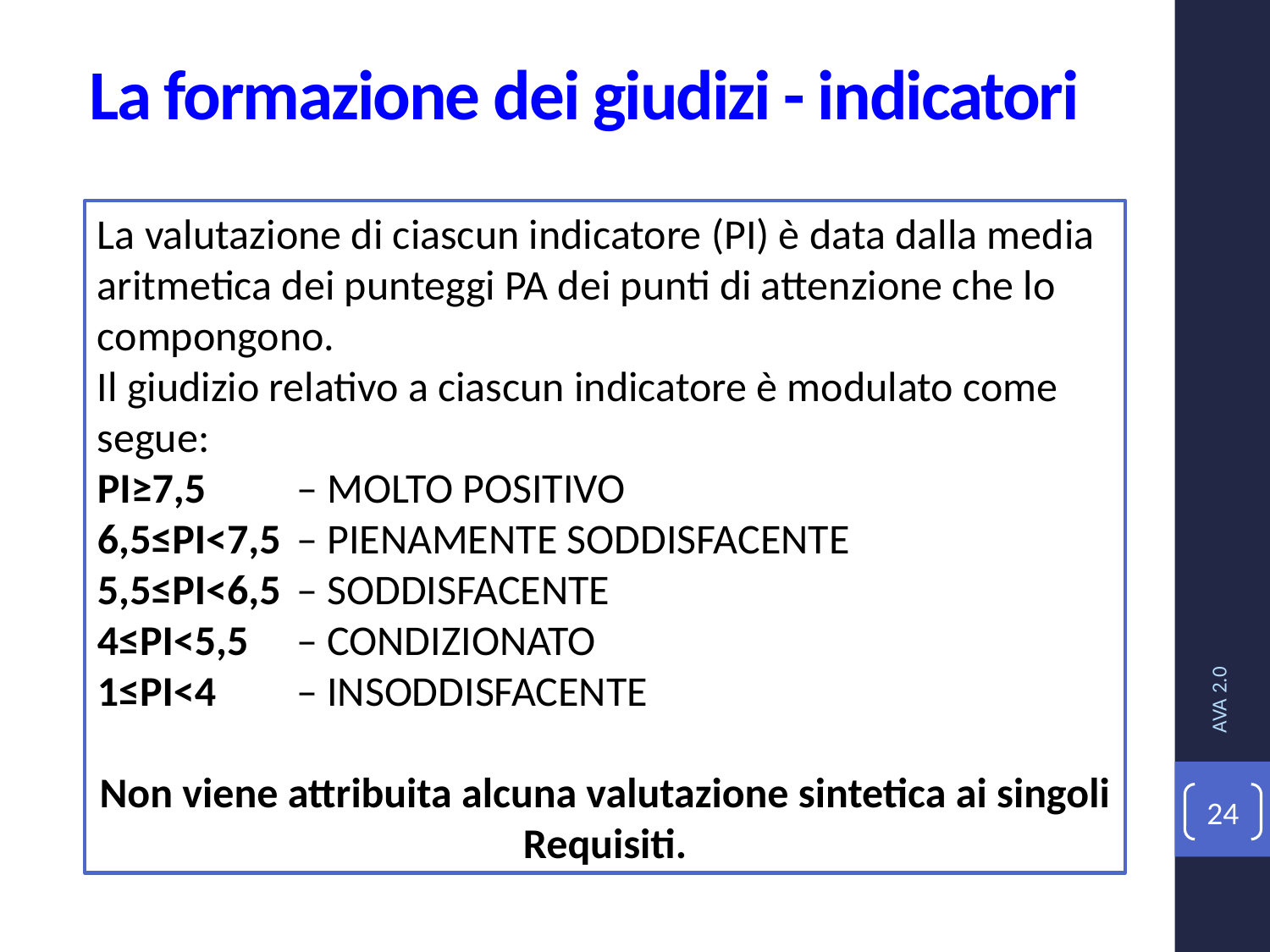

# La formazione dei giudizi - indicatori
La valutazione di ciascun indicatore (PI) è data dalla media aritmetica dei punteggi PA dei punti di attenzione che lo compongono.
Il giudizio relativo a ciascun indicatore è modulato come segue:
PI≥7,5	– MOLTO POSITIVO
6,5≤PI<7,5	– PIENAMENTE SODDISFACENTE
5,5≤PI<6,5	– SODDISFACENTE
4≤PI<5,5	– CONDIZIONATO
1≤PI<4	– INSODDISFACENTE

Non viene attribuita alcuna valutazione sintetica ai singoli Requisiti.
AVA 2.0
24